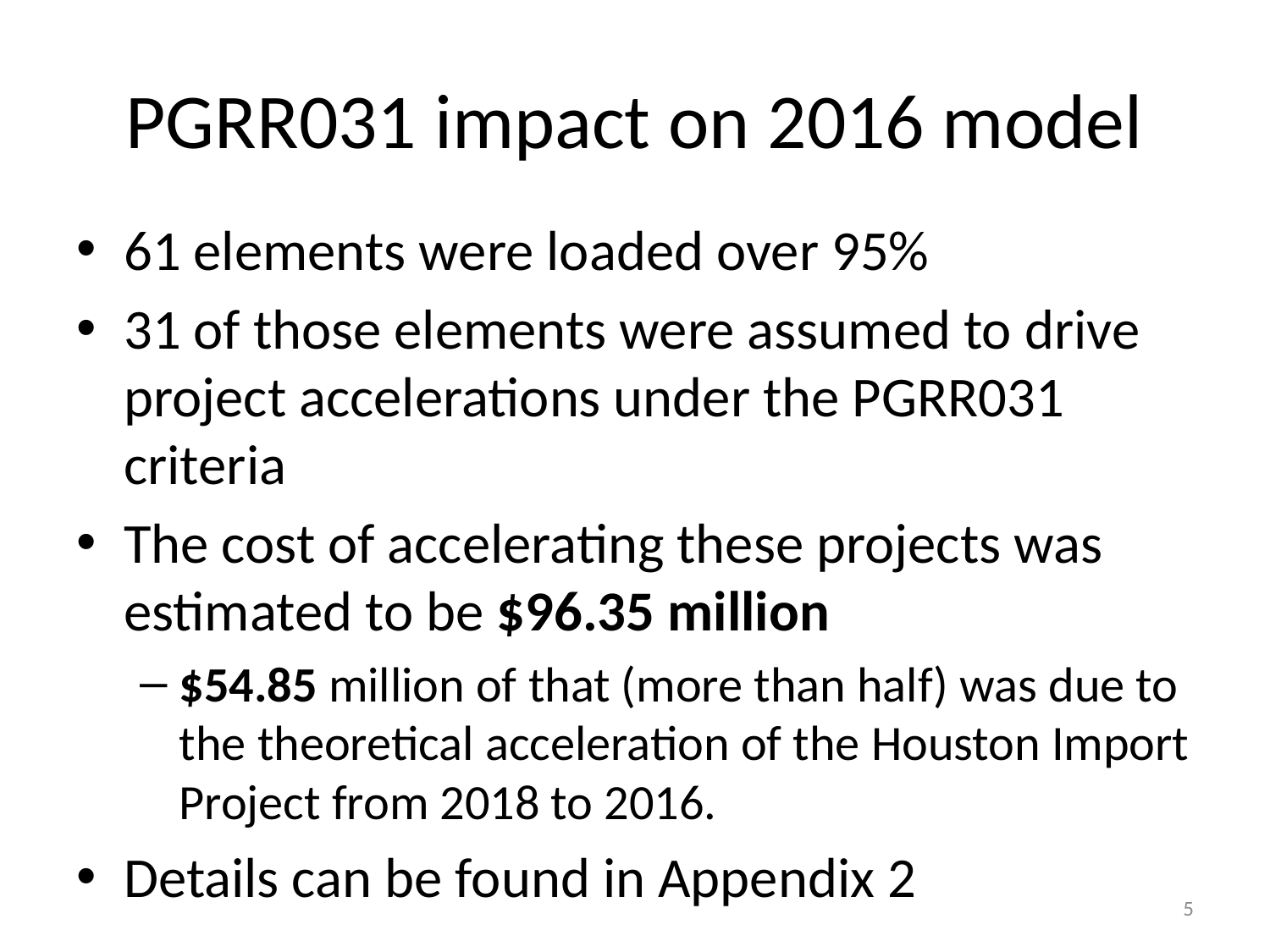

# PGRR031 impact on 2016 model
61 elements were loaded over 95%
31 of those elements were assumed to drive project accelerations under the PGRR031 criteria
The cost of accelerating these projects was estimated to be $96.35 million
$54.85 million of that (more than half) was due to the theoretical acceleration of the Houston Import Project from 2018 to 2016.
Details can be found in Appendix 2

5